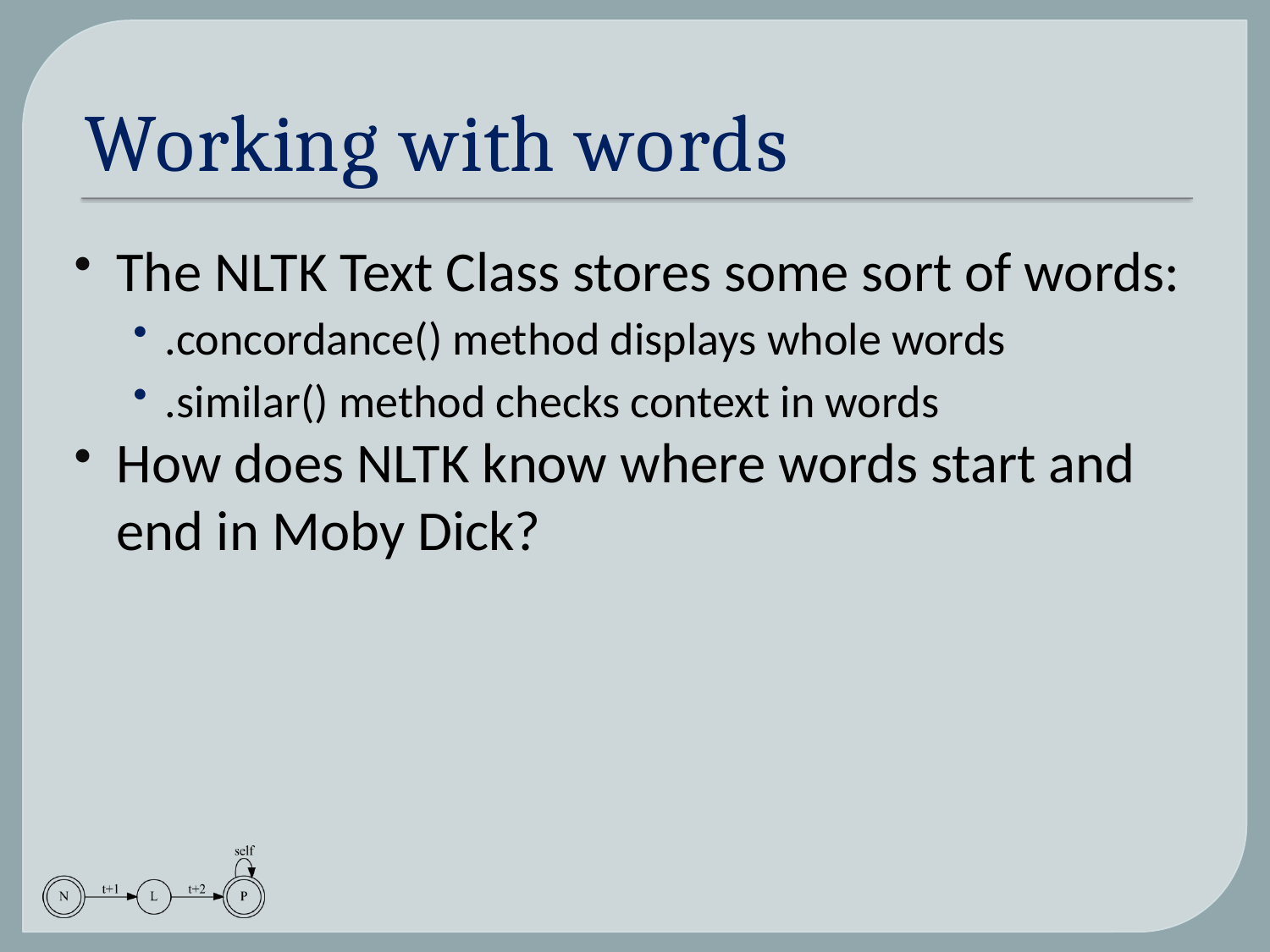

# Working with words
The NLTK Text Class stores some sort of words:
.concordance() method displays whole words
.similar() method checks context in words
How does NLTK know where words start and end in Moby Dick?